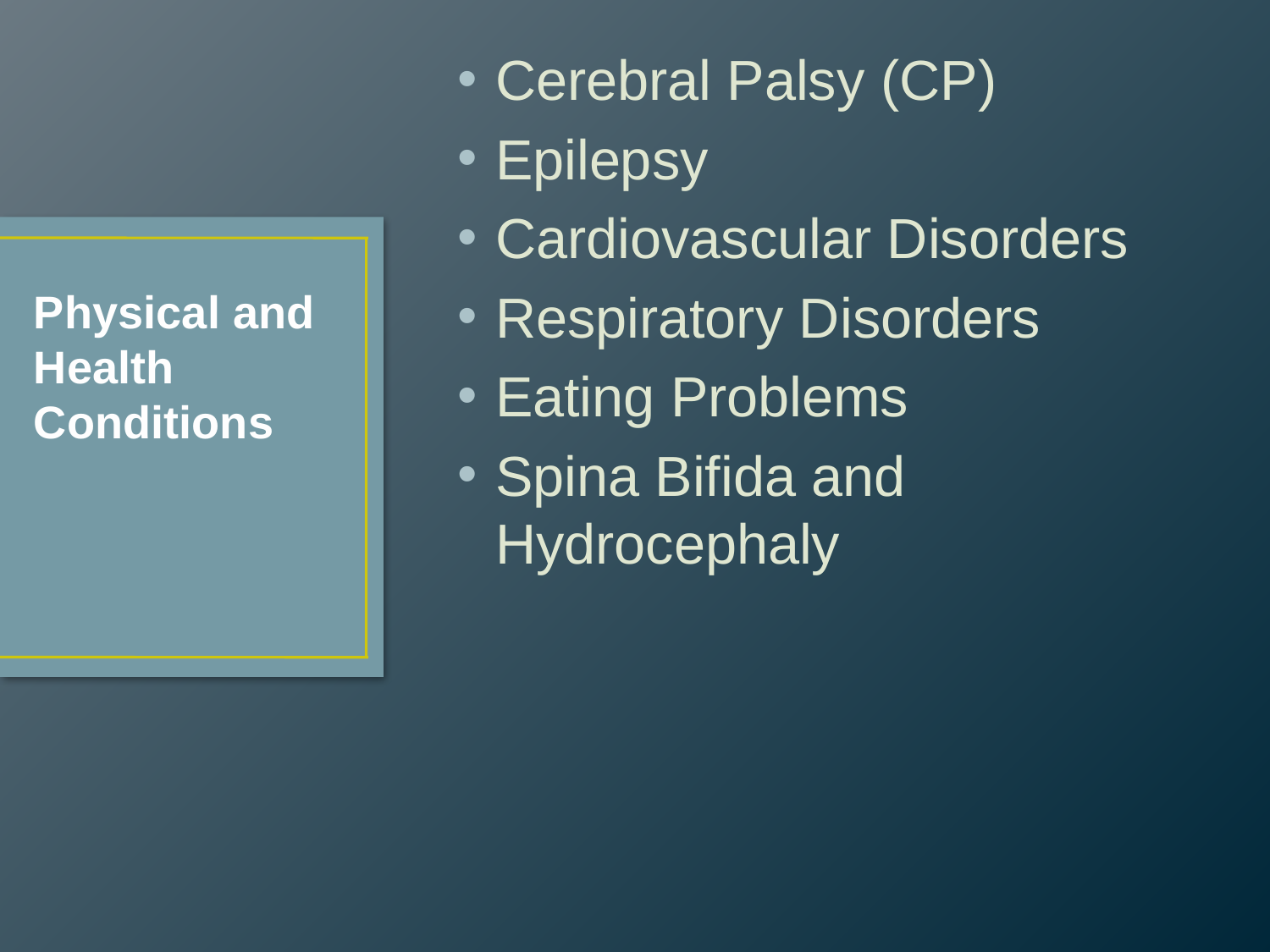

Cerebral Palsy (CP)
Epilepsy
Cardiovascular Disorders
Respiratory Disorders
Eating Problems
Spina Bifida and Hydrocephaly
# Physical and Health Conditions